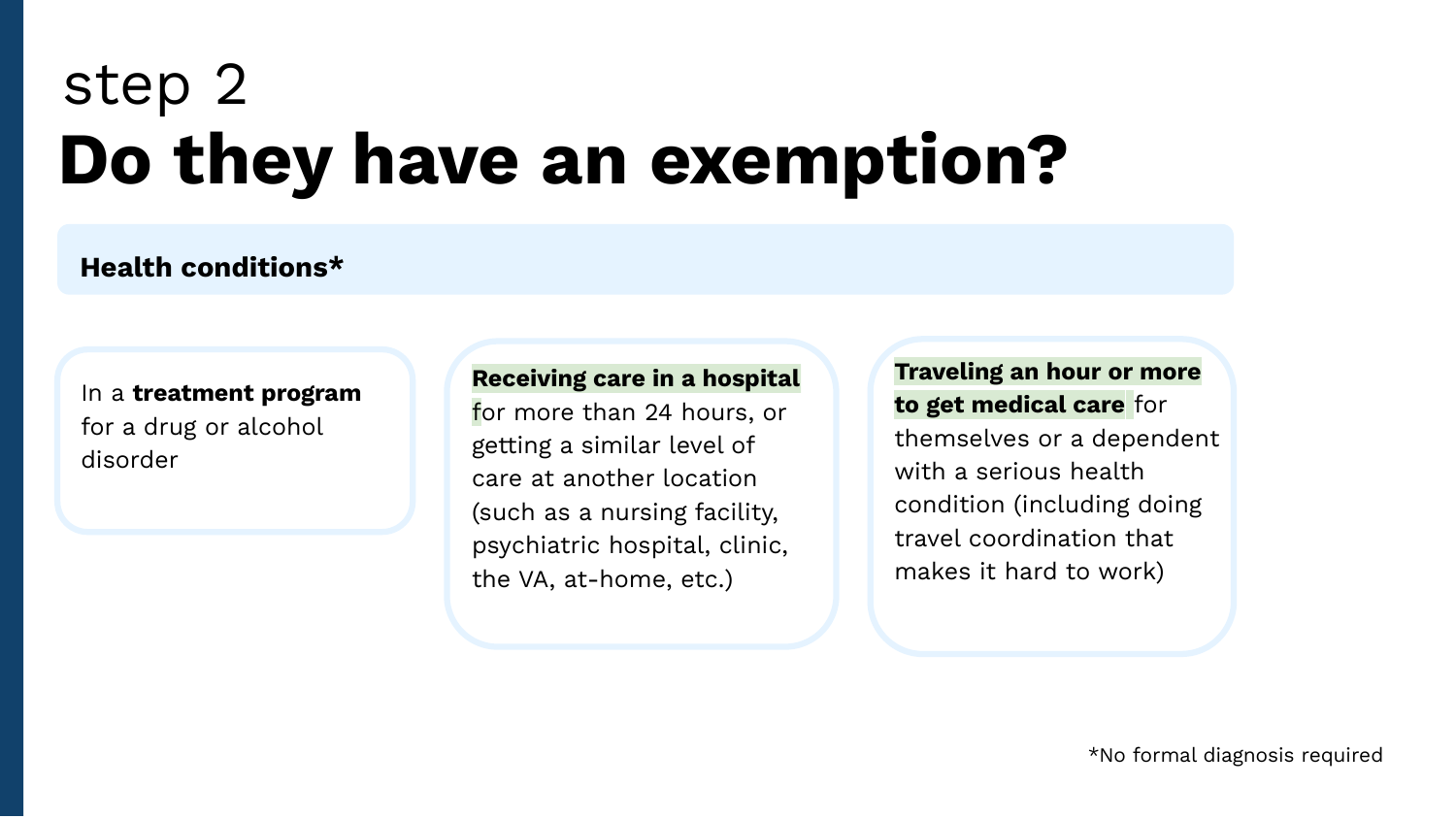

# step 2
Do they have an exemption?

Health conditions*
Traveling an hour or more to get medical care for themselves or a dependent with a serious health condition (including doing travel coordination that makes it hard to work)

Receiving care in a hospital for more than 24 hours, or getting a similar level of care at another location (such as a nursing facility, psychiatric hospital, clinic, the VA, at-home, etc.)

In a treatment program for a drug or alcohol
disorder
*No formal diagnosis required